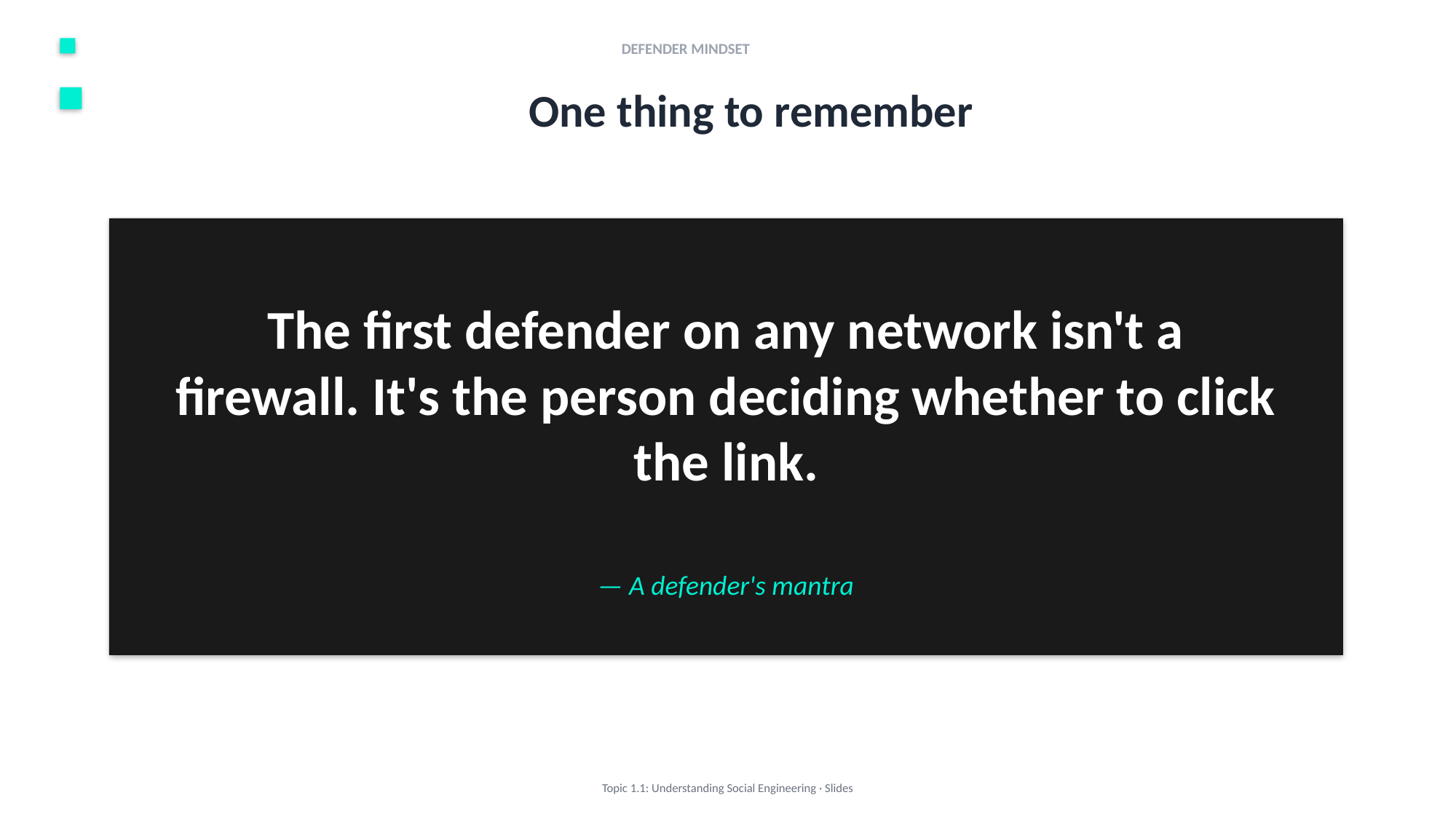

DEFENDER MINDSET

One thing to remember

The first defender on any network isn't a firewall. It's the person deciding whether to click the link.
— A defender's mantra
Topic 1.1: Understanding Social Engineering · Slides